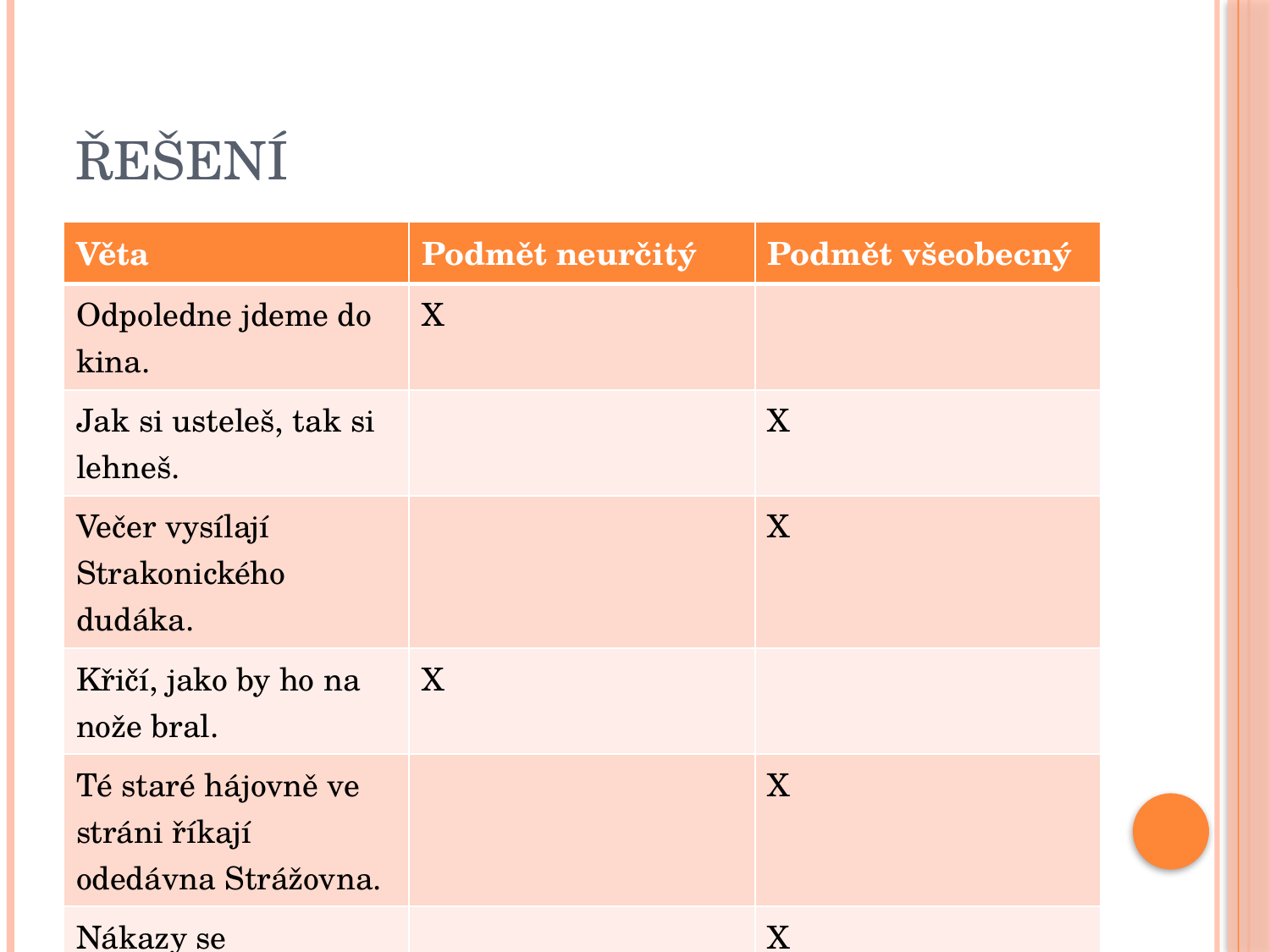

# Řešení
| Věta | Podmět neurčitý | Podmět všeobecný |
| --- | --- | --- |
| Odpoledne jdeme do kina. | X |  |
| Jak si usteleš, tak si lehneš. |  | X |
| Večer vysílají Strakonického dudáka. |  | X |
| Křičí, jako by ho na nože bral. | X |  |
| Té staré hájovně ve stráni říkají odedávna Strážovna. |  | X |
| Nákazy se vyvarujeme dodržováním hygieny. |  | X |